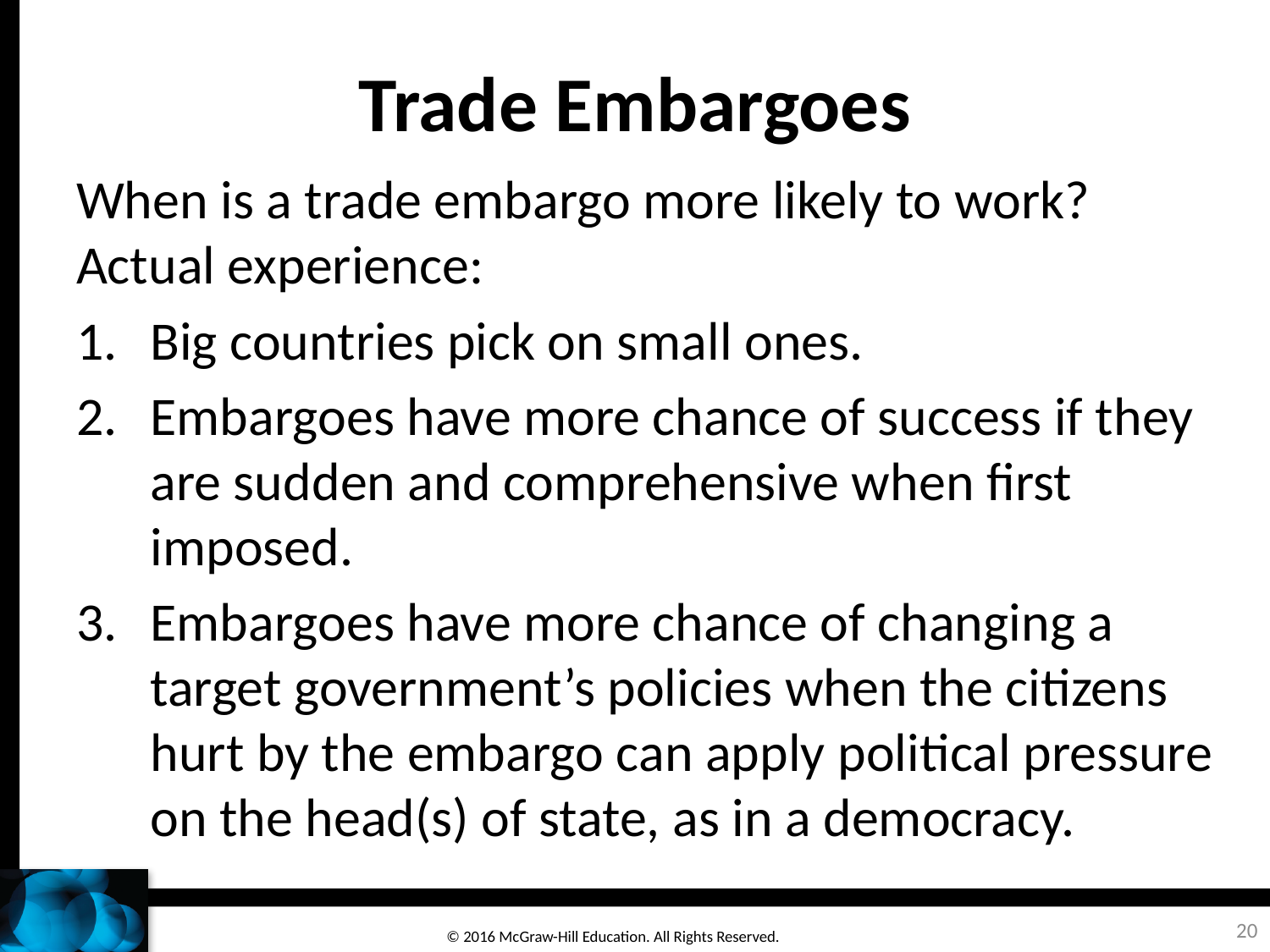

# Trade Embargoes
When is a trade embargo more likely to work?  Actual experience:
Big countries pick on small ones.
Embargoes have more chance of success if they are sudden and comprehensive when first imposed.
Embargoes have more chance of changing a target government’s policies when the citizens hurt by the embargo can apply political pressure on the head(s) of state, as in a democracy.
20
© 2016 McGraw-Hill Education. All Rights Reserved.